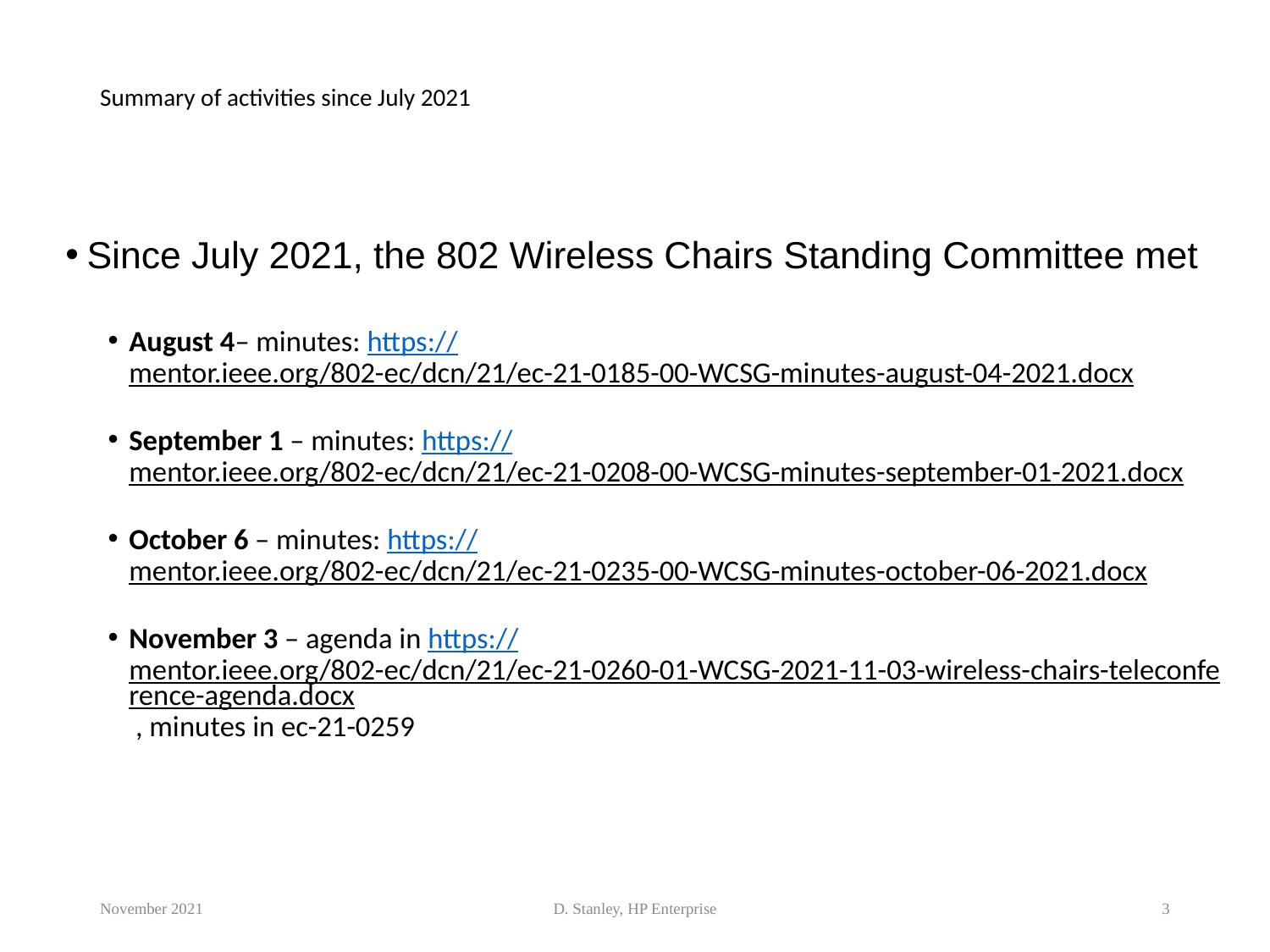

# Summary of activities since July 2021
Since July 2021, the 802 Wireless Chairs Standing Committee met
August 4– minutes: https://mentor.ieee.org/802-ec/dcn/21/ec-21-0185-00-WCSG-minutes-august-04-2021.docx
September 1 – minutes: https://mentor.ieee.org/802-ec/dcn/21/ec-21-0208-00-WCSG-minutes-september-01-2021.docx
October 6 – minutes: https://mentor.ieee.org/802-ec/dcn/21/ec-21-0235-00-WCSG-minutes-october-06-2021.docx
November 3 – agenda in https://mentor.ieee.org/802-ec/dcn/21/ec-21-0260-01-WCSG-2021-11-03-wireless-chairs-teleconference-agenda.docx , minutes in ec-21-0259

November 2021
D. Stanley, HP Enterprise
3